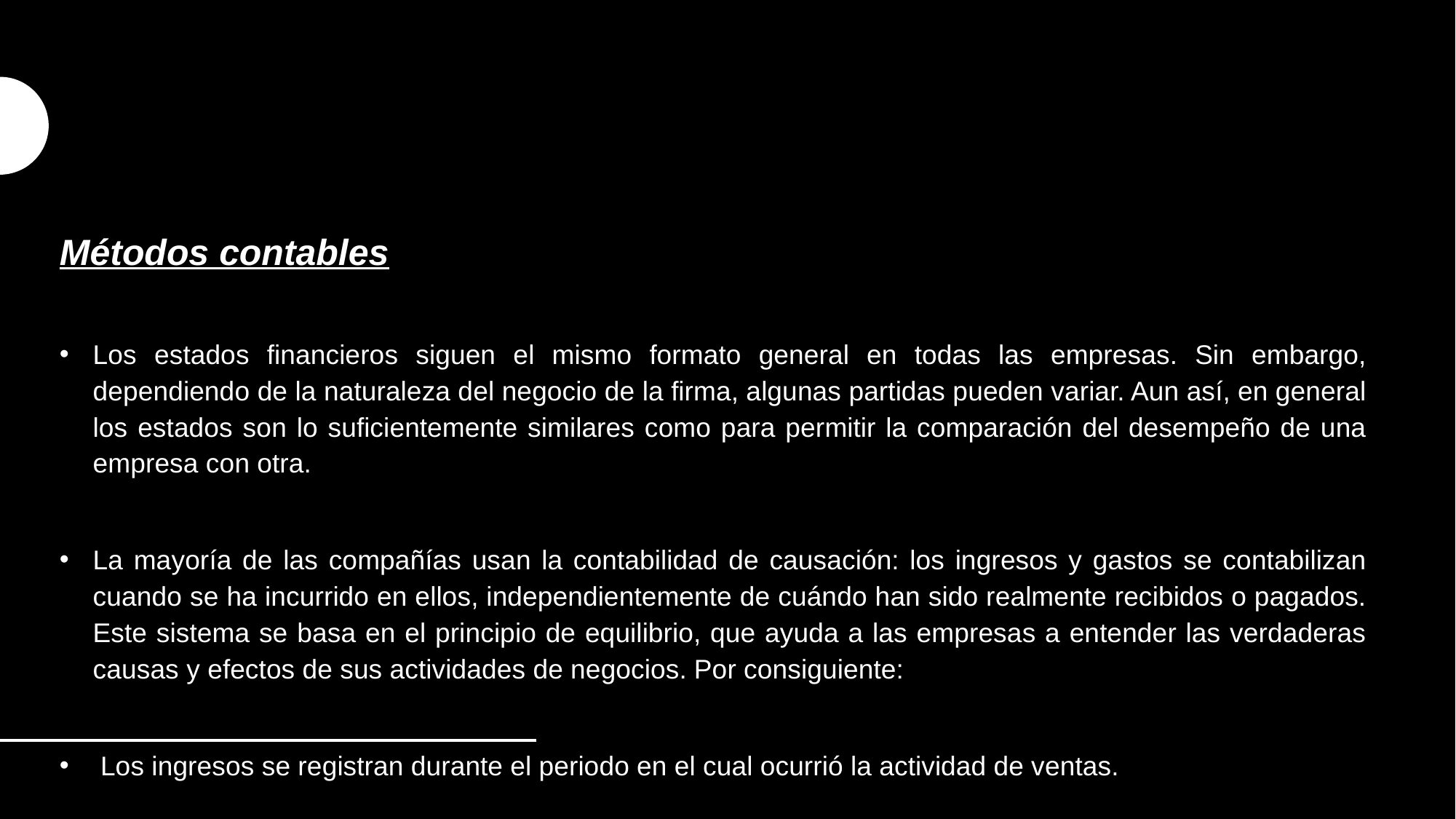

Métodos contables

Los estados financieros siguen el mismo formato general en todas las empresas. Sin embargo, dependiendo de la naturaleza del negocio de la firma, algunas partidas pueden variar. Aun así, en general los estados son lo suficientemente similares como para permitir la comparación del desempeño de una empresa con otra.

La mayoría de las compañías usan la contabilidad de causación: los ingresos y gastos se contabilizan cuando se ha incurrido en ellos, independientemente de cuándo han sido realmente recibidos o pagados. Este sistema se basa en el principio de equilibrio, que ayuda a las empresas a entender las verdaderas causas y efectos de sus actividades de negocios. Por consiguiente:

 Los ingresos se registran durante el periodo en el cual ocurrió la actividad de ventas.